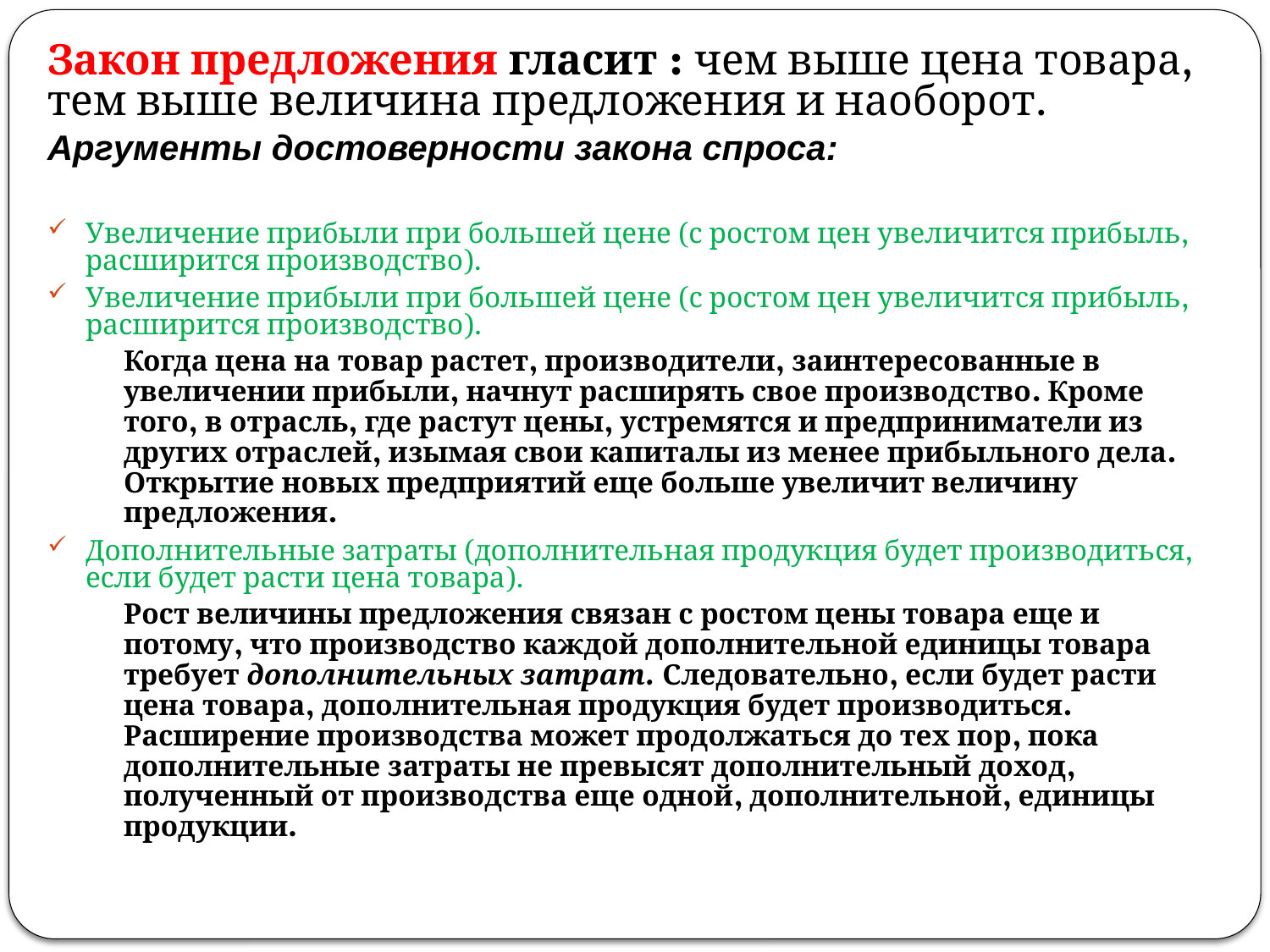

Закон предложения гласит : чем выше цена товара, тем выше величина предложения и наоборот.
Аргументы достоверности закона спроса:

Увеличение прибыли при большей цене (с ростом цен увеличится прибыль, расширится производство).
Увеличение прибыли при большей цене (с ростом цен увеличится прибыль, расширится производство).
	Когда цена на товар растет, производители, заинтересованные в увеличении прибыли, начнут расширять свое производство. Кроме того, в отрасль, где растут цены, устремятся и предприниматели из других отраслей, изымая свои капиталы из менее прибыльного дела. Открытие новых предприятий еще больше увеличит величину предложения.
Дополнительные затраты (дополнительная продукция будет производиться, если будет расти цена товара).
	Рост величины предложения связан с ростом цены товара еще и потому, что производство каждой дополнительной единицы товара требует дополнительных затрат. Следовательно, если будет расти цена товара, дополнительная продукция будет производиться. Расширение производства может продолжаться до тех пор, пока дополнительные затраты не превысят дополнительный доход, полученный от производства еще одной, дополнительной, единицы продукции.